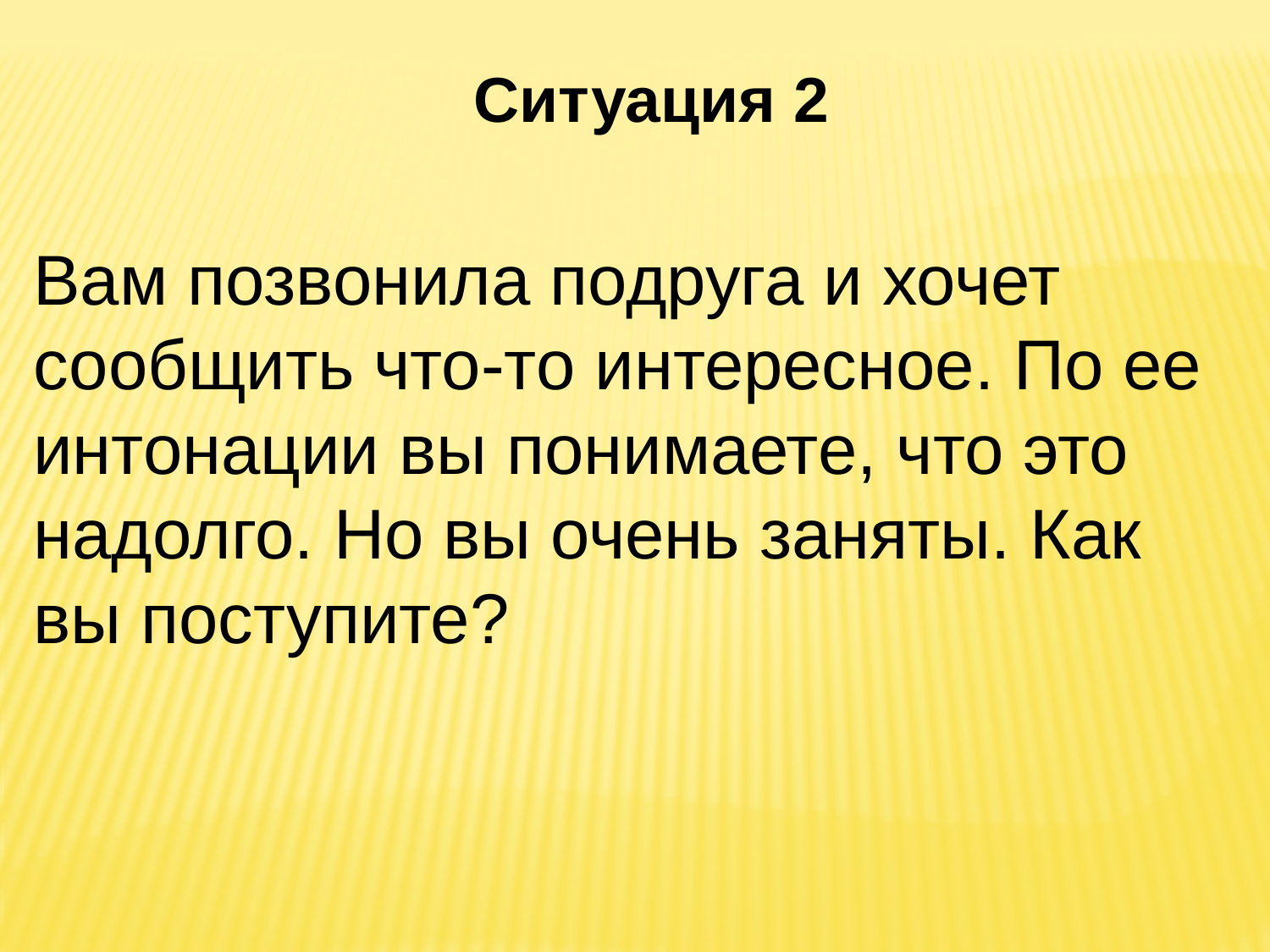

Ситуация 2

Вам позвонила подруга и хочет сообщить что-то интересное. По ее интонации вы понимаете, что это надолго. Но вы очень заняты. Как вы поступите?